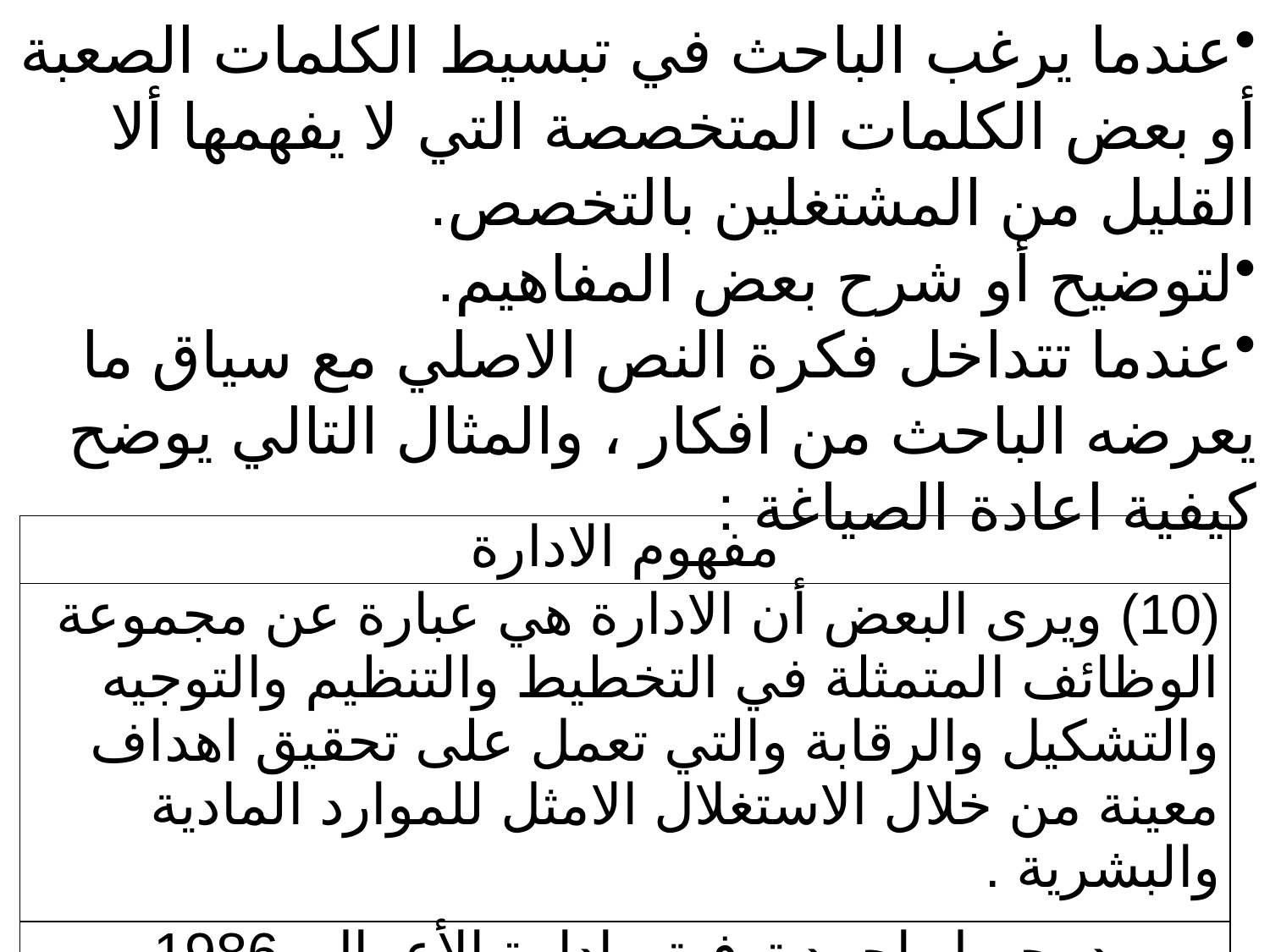

عندما يرغب الباحث في تبسيط الكلمات الصعبة أو بعض الكلمات المتخصصة التي لا يفهمها ألا القليل من المشتغلين بالتخصص.
لتوضيح أو شرح بعض المفاهيم.
عندما تتداخل فكرة النص الاصلي مع سياق ما يعرضه الباحث من افكار ، والمثال التالي يوضح كيفية اعادة الصياغة :

| مفهوم الادارة |
| --- |
| (10) ويرى البعض أن الادارة هي عبارة عن مجموعة الوظائف المتمثلة في التخطيط والتنظيم والتوجيه والتشكيل والرقابة والتي تعمل على تحقيق اهداف معينة من خلال الاستغلال الامثل للموارد المادية والبشرية . |
| د. جميل احمد توفيق، إدارة الأعمال، 1986. |